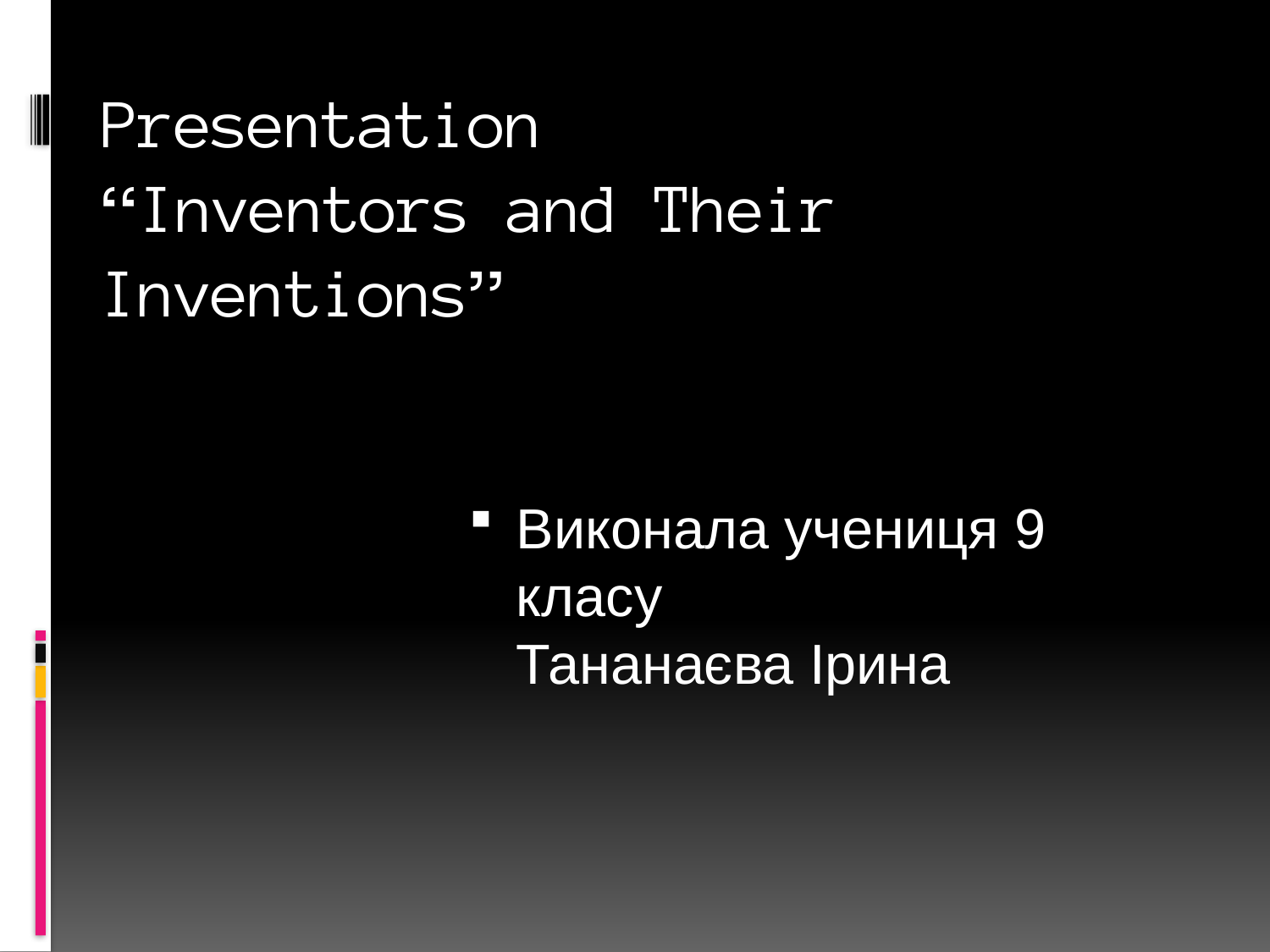

# Presentation “Inventors and Their Inventions”
Виконала учениця 9 класу
Тананаєва Ірина